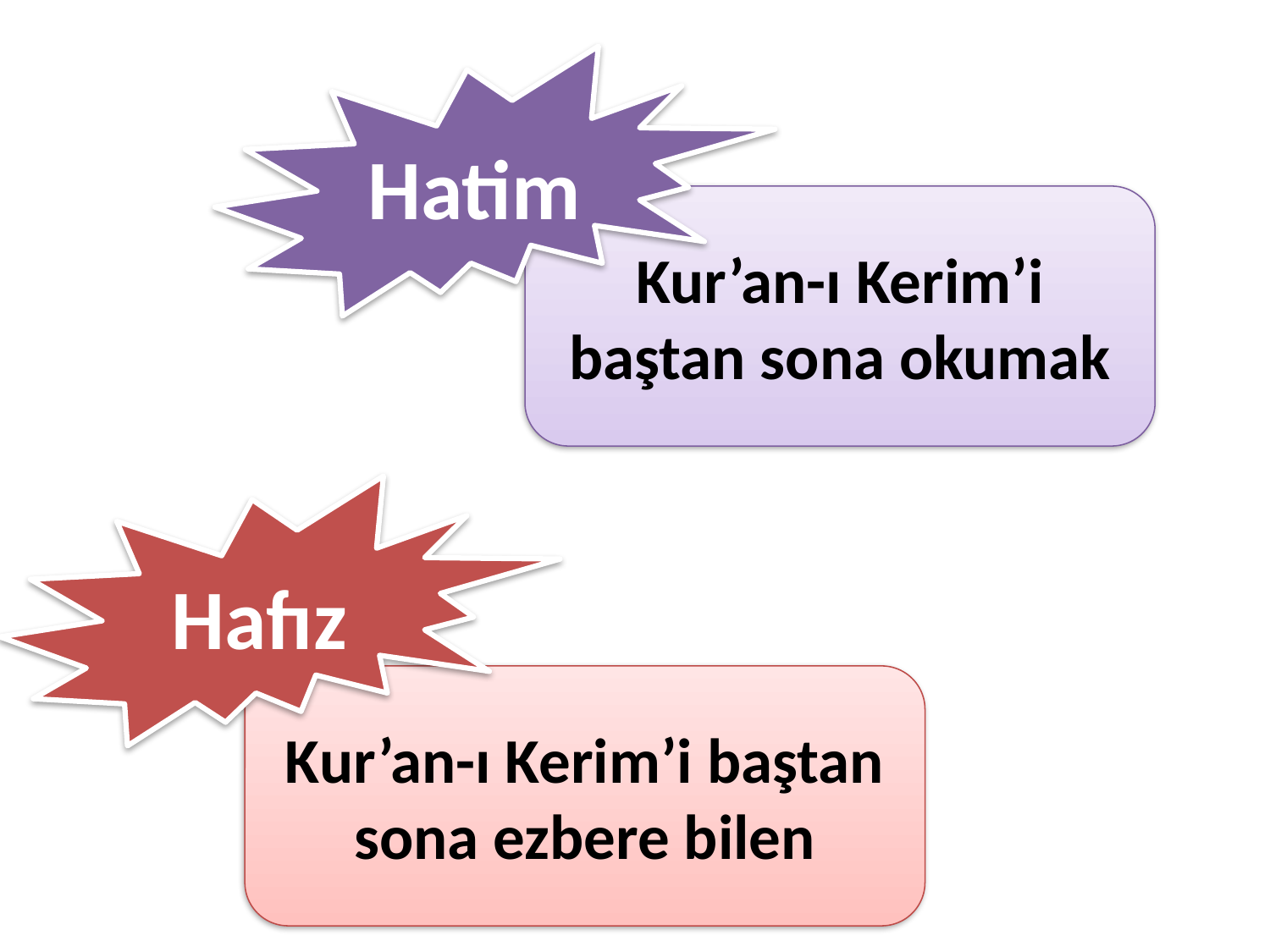

Hatim
Kur’an-ı Kerim’i baştan sona okumak
Hafız
Kur’an-ı Kerim’i baştan sona ezbere bilen